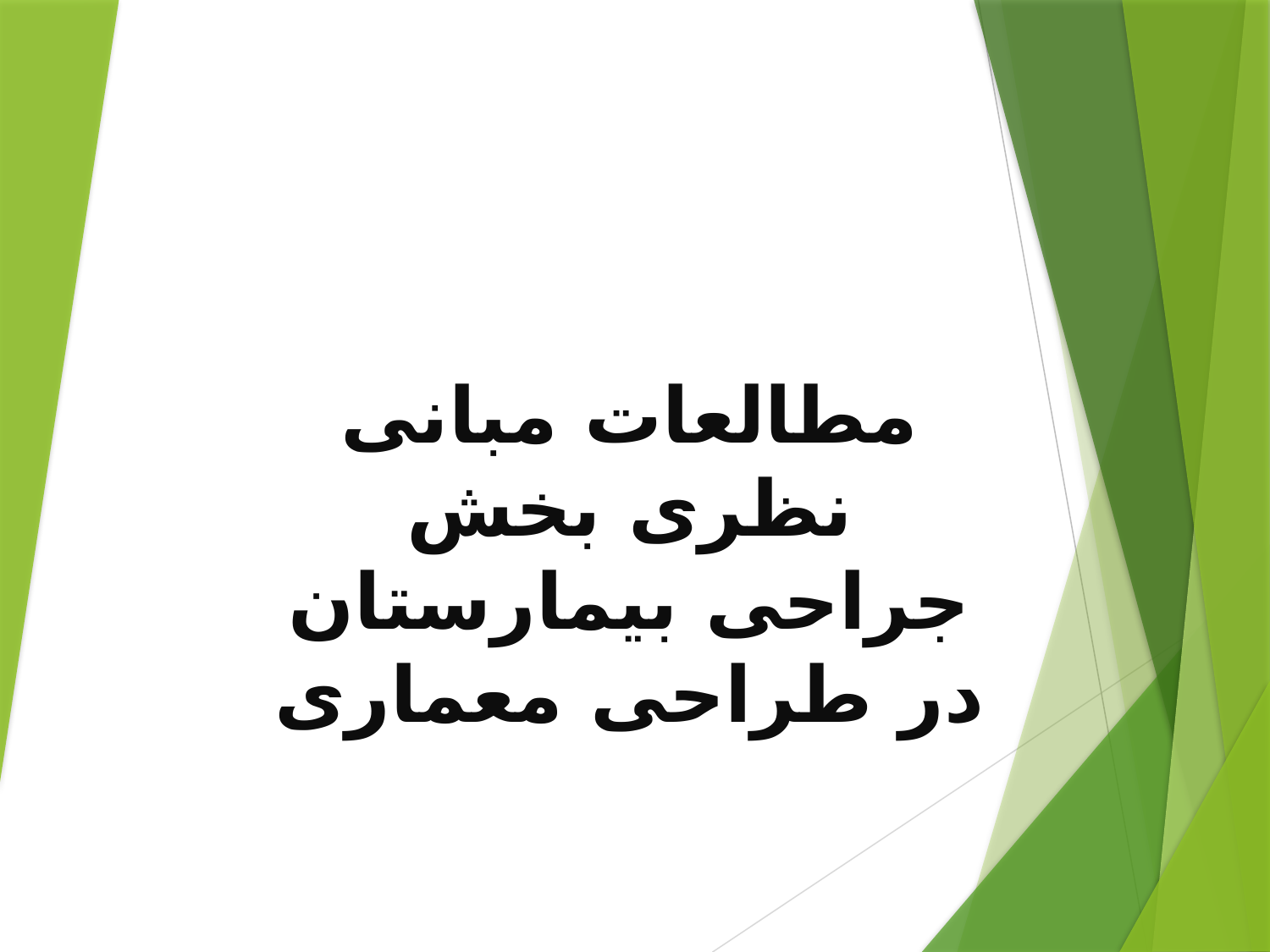

مطالعات مبانی نظری بخش جراحی بیمارستان در طراحی معماری